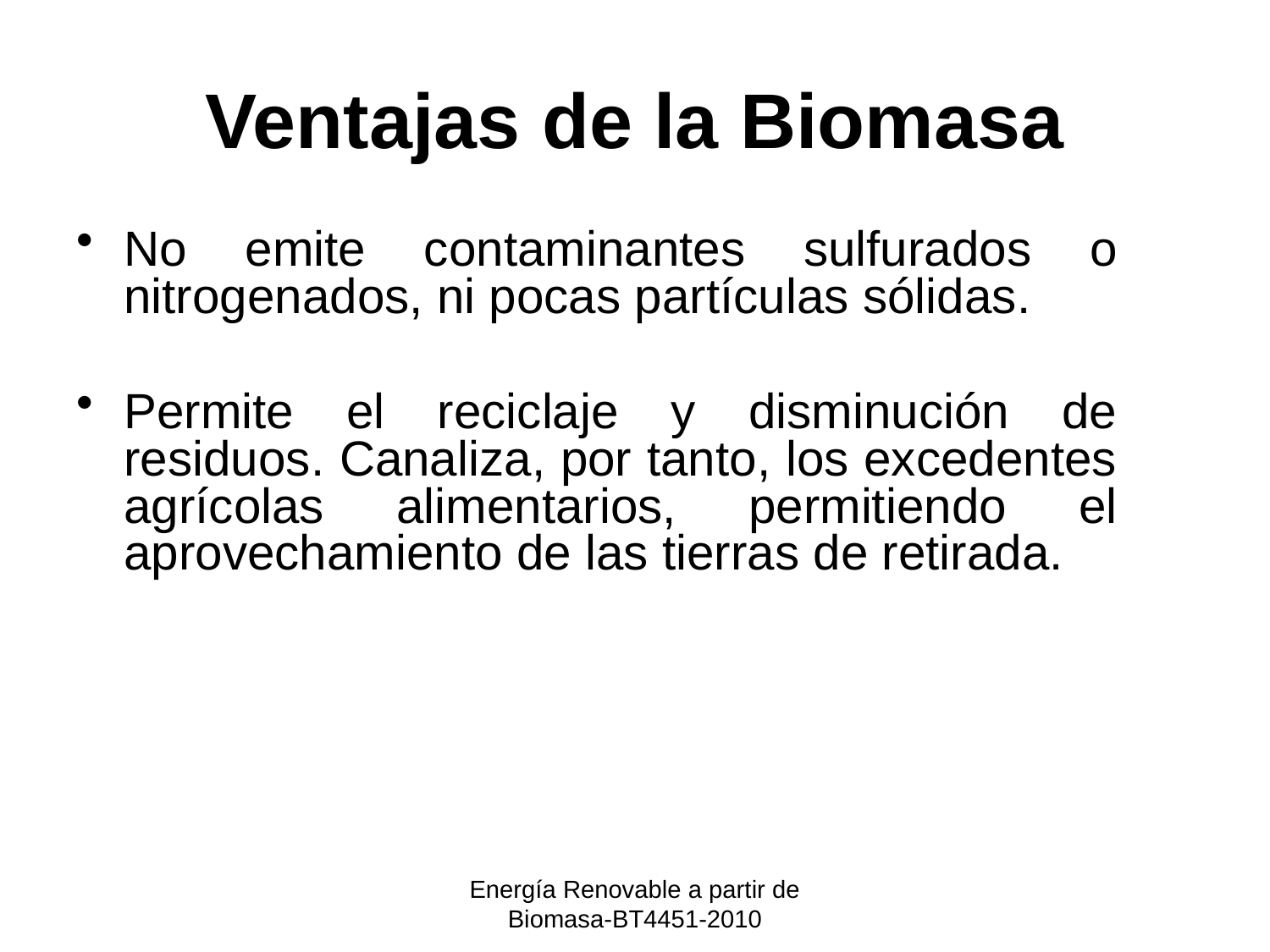

# Ventajas de la Biomasa
No emite contaminantes sulfurados o nitrogenados, ni pocas partículas sólidas.

Permite el reciclaje y disminución de residuos. Canaliza, por tanto, los excedentes agrícolas alimentarios, permitiendo el aprovechamiento de las tierras de retirada.
Energía Renovable a partir de Biomasa-BT4451-2010